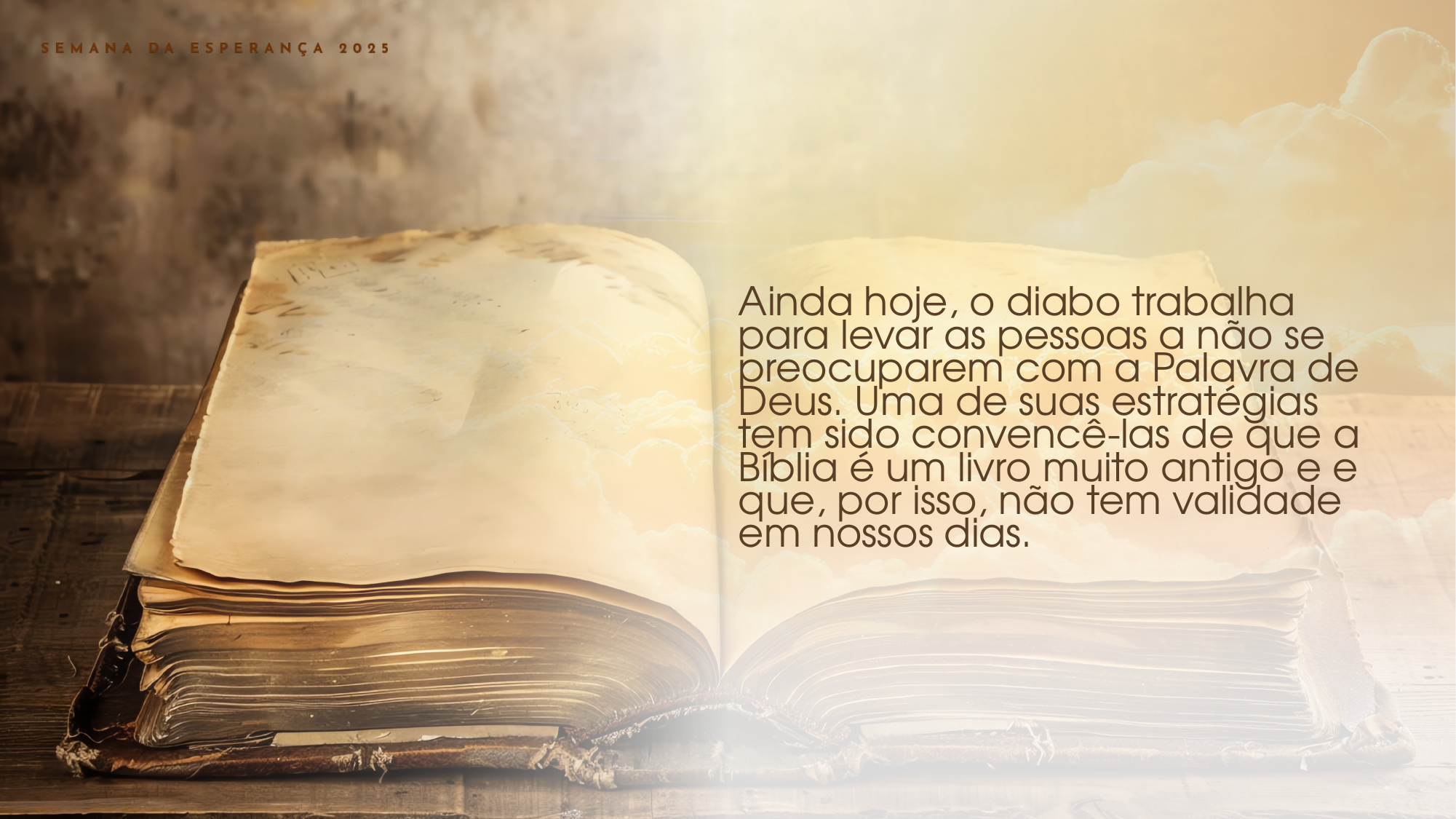

Ainda hoje, o diabo trabalha para levar as pessoas a não se preocuparem com a Palavra de Deus. Uma de suas estratégias tem sido convencê-las de que a Bíblia é um livro muito antigo e e que, por isso, não tem validade em nossos dias.